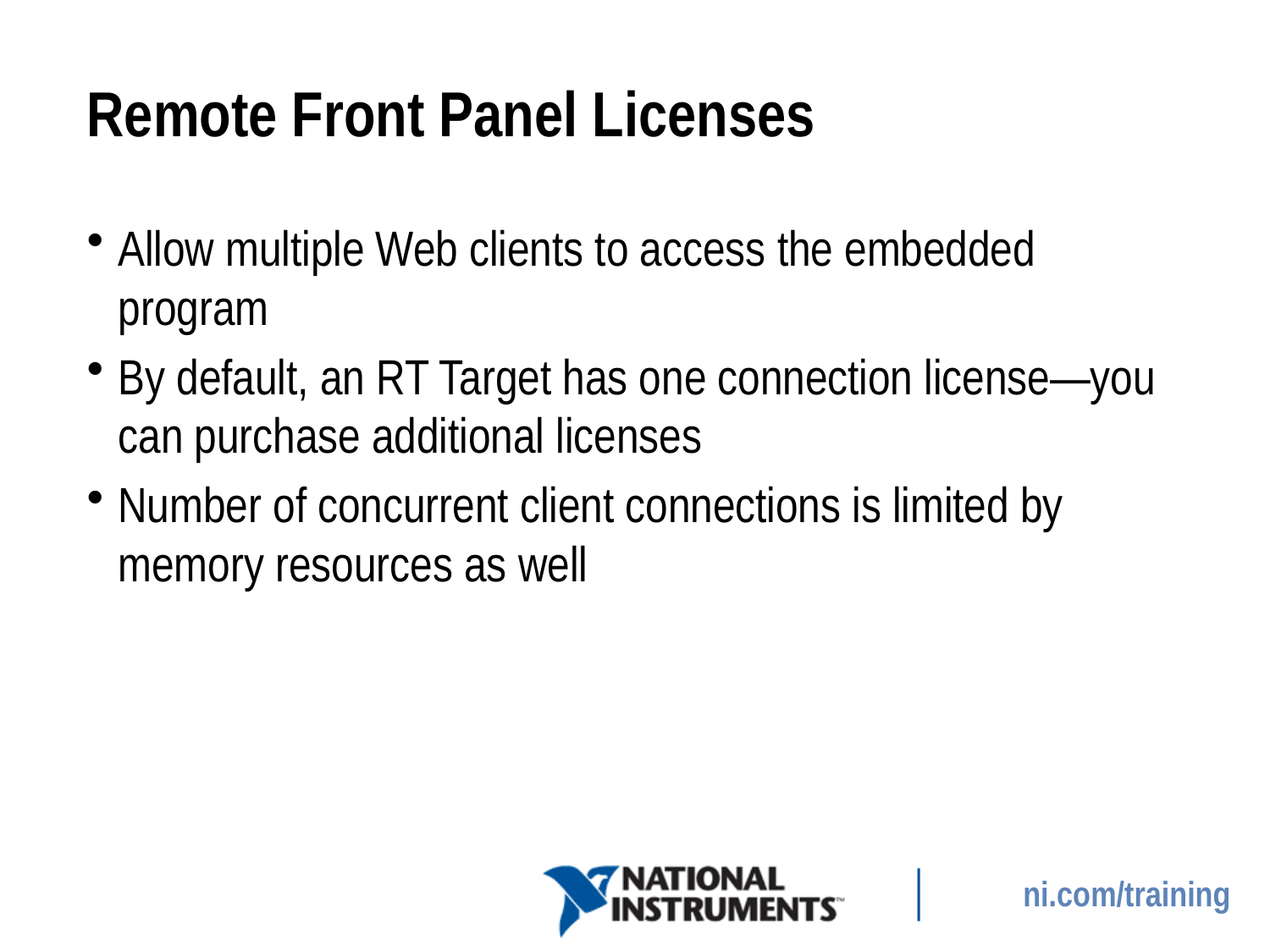

# Remote Front Panel Licenses
Allow multiple Web clients to access the embedded program
By default, an RT Target has one connection license—you can purchase additional licenses
Number of concurrent client connections is limited by memory resources as well